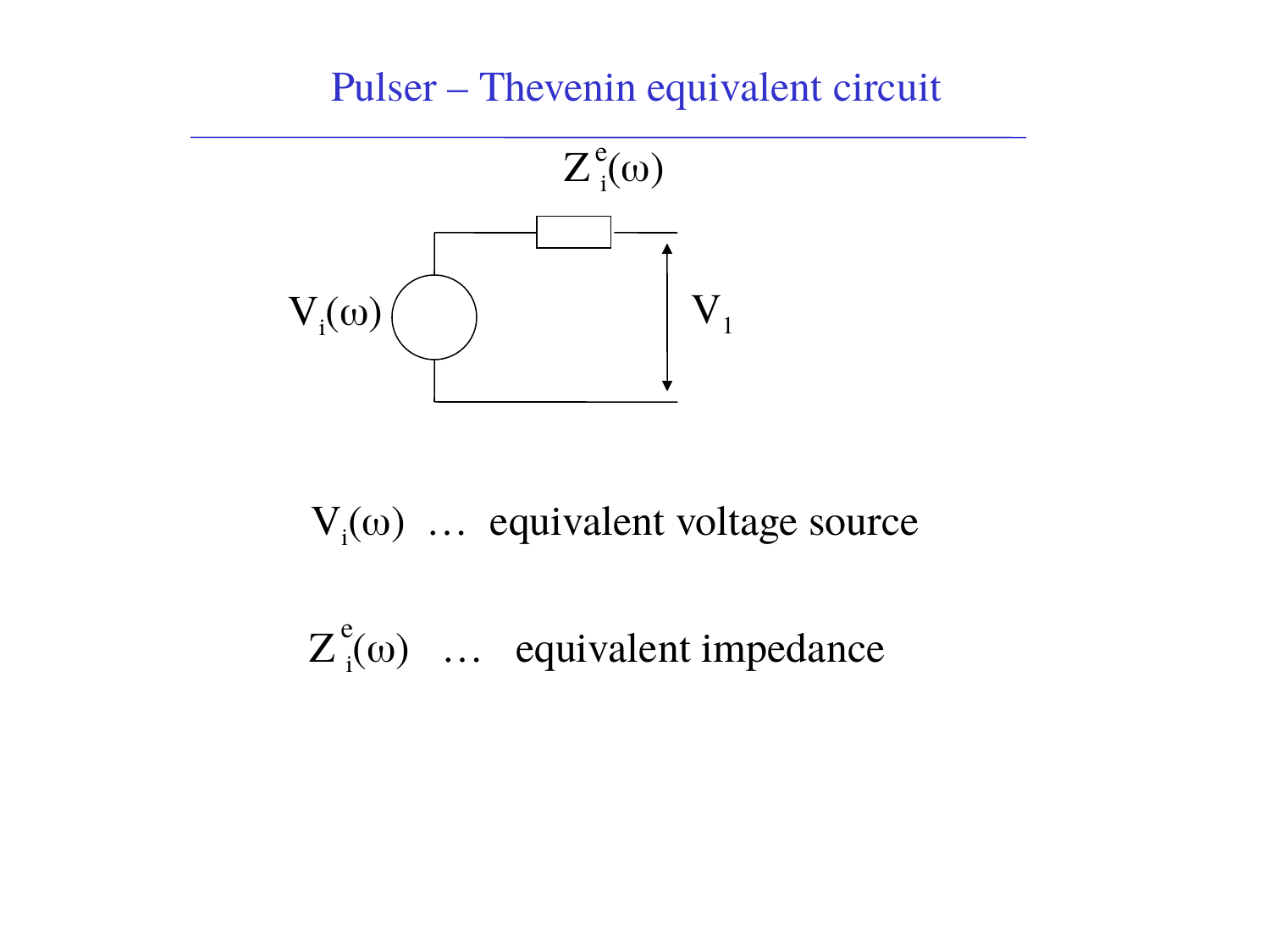

Pulser – Thevenin equivalent circuit
e
Z i(ω)

V1
Vi(ω)

Vi(ω)  …  equivalent voltage source
e
Z i(ω)   …   equivalent impedance